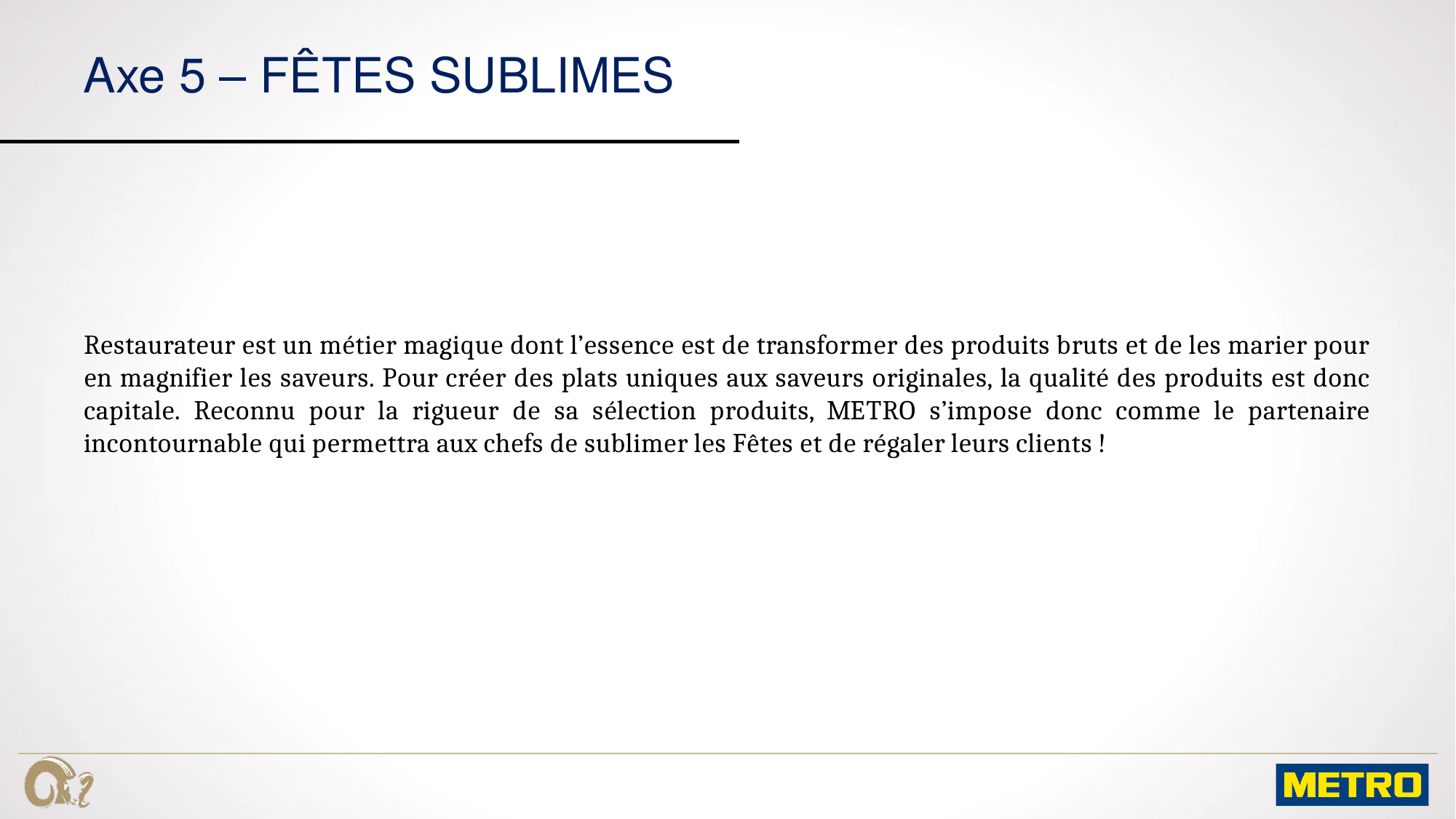

# Axe 5 – FÊTES SUBLIMES

Restaurateur est un métier magique dont l’essence est de transformer des produits bruts et de les marier pour en magnifier les saveurs. Pour créer des plats uniques aux saveurs originales, la qualité des produits est donc capitale. Reconnu pour la rigueur de sa sélection produits, METRO s’impose donc comme le partenaire incontournable qui permettra aux chefs de sublimer les Fêtes et de régaler leurs clients !